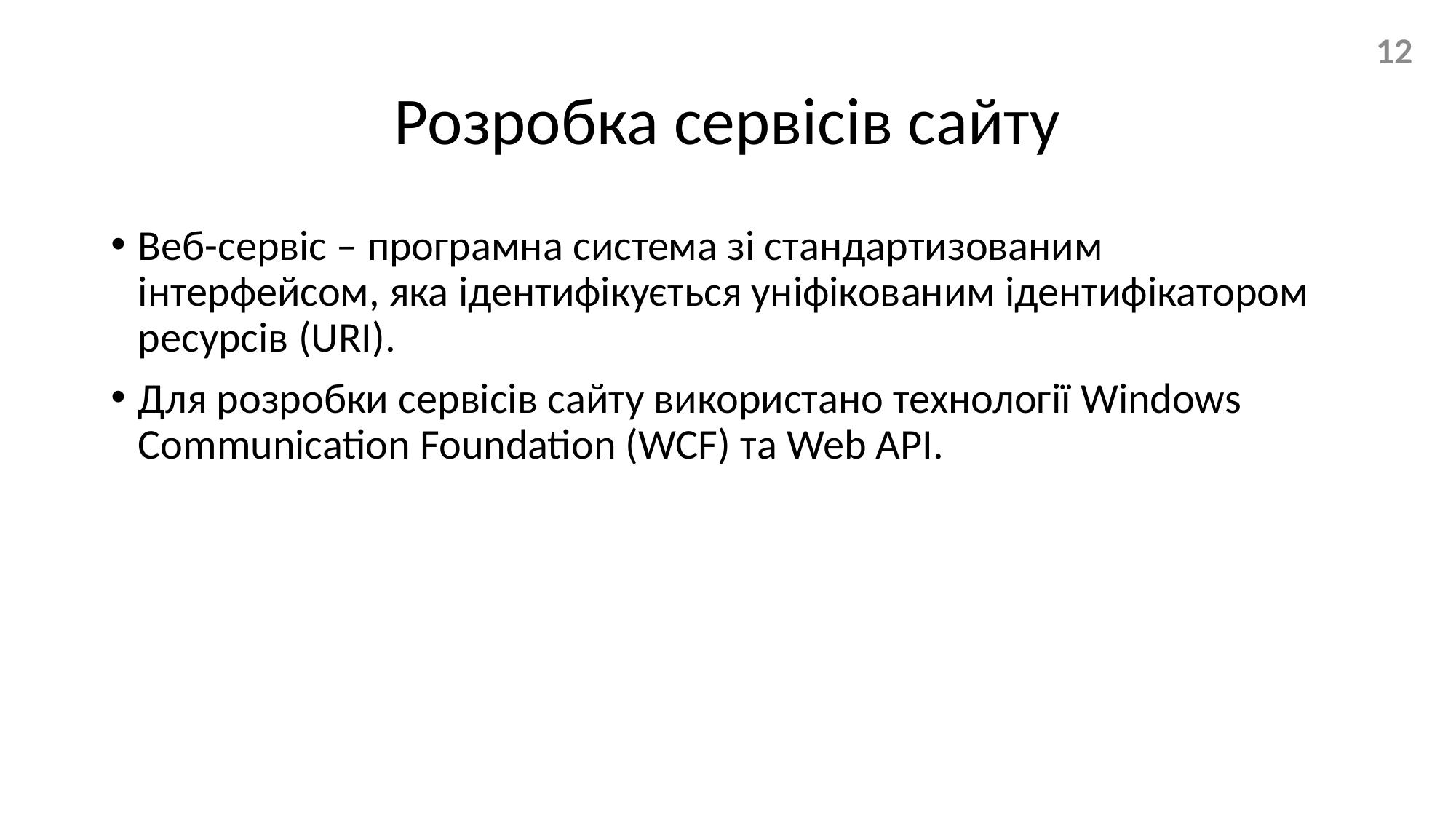

12
# Розробка сервісів сайту
Веб-сервіс – програмна система зі стандартизованим інтерфейсом, яка ідентифікується уніфікованим ідентифікатором ресурсів (URI).
Для розробки сервісів сайту використано технології Windows Communication Foundation (WCF) та Web API.